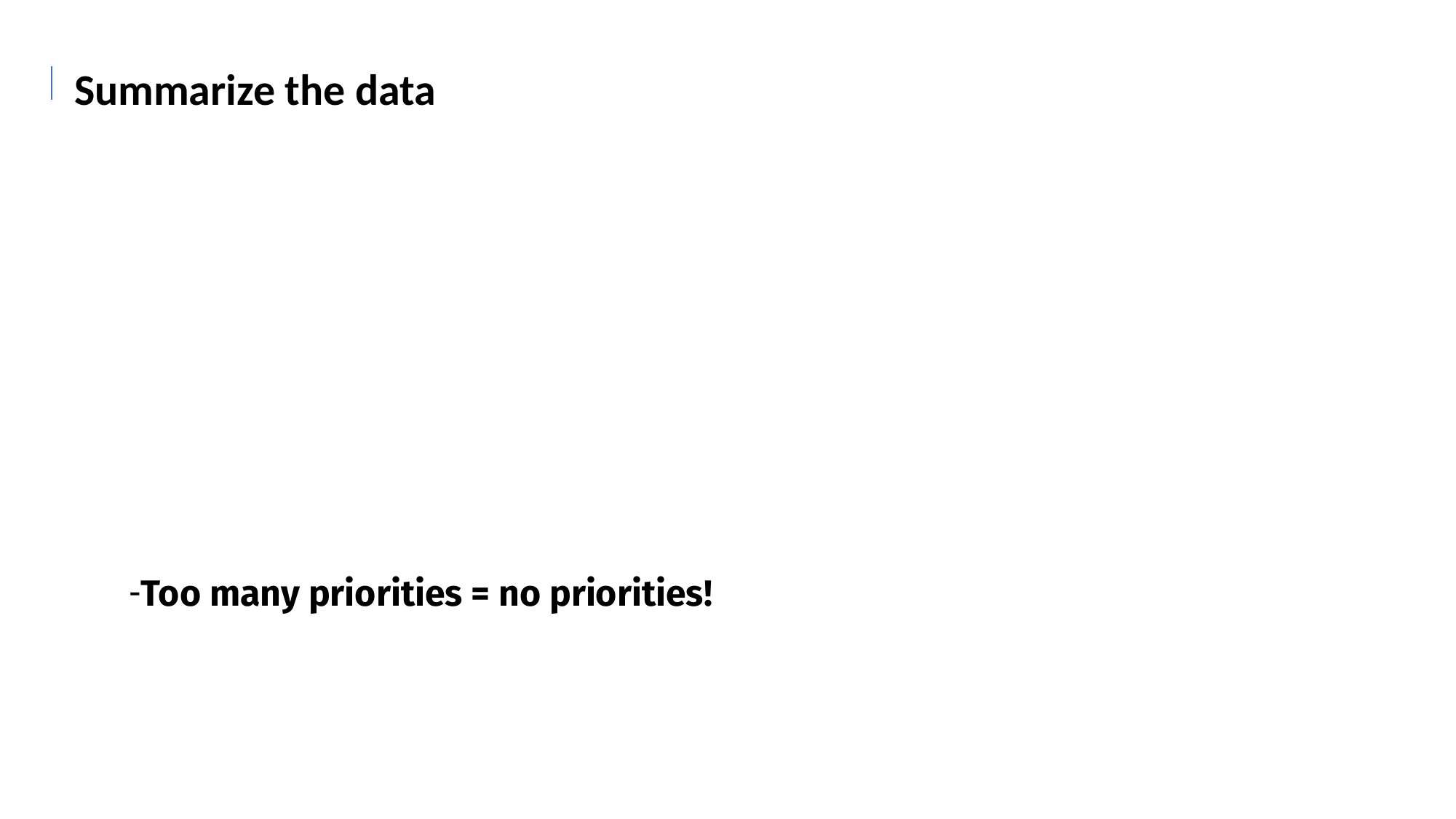

Summarize the data
Write down your observations under each table.
For each sub-section, identify the key findings that need to be highlighted in the report
List the key recommendations: realistic, feasible
Be parsimonious with the priority findings and recommendations:
Too many priorities = no priorities!